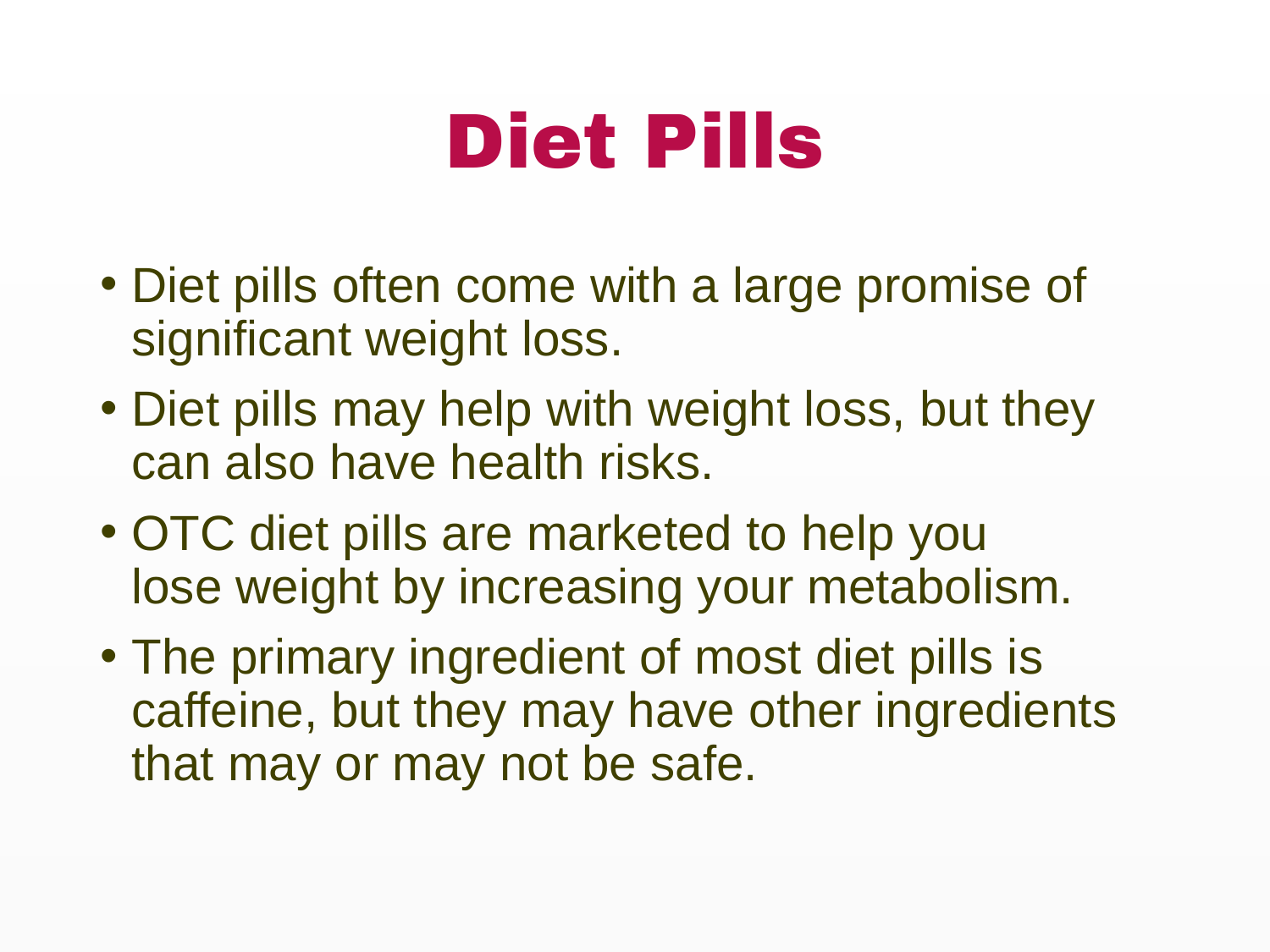

# Diet Pills
Diet pills often come with a large promise of significant weight loss.
Diet pills may help with weight loss, but they can also have health risks.
OTC diet pills are marketed to help you lose weight by increasing your metabolism.
The primary ingredient of most diet pills is caffeine, but they may have other ingredients that may or may not be safe.